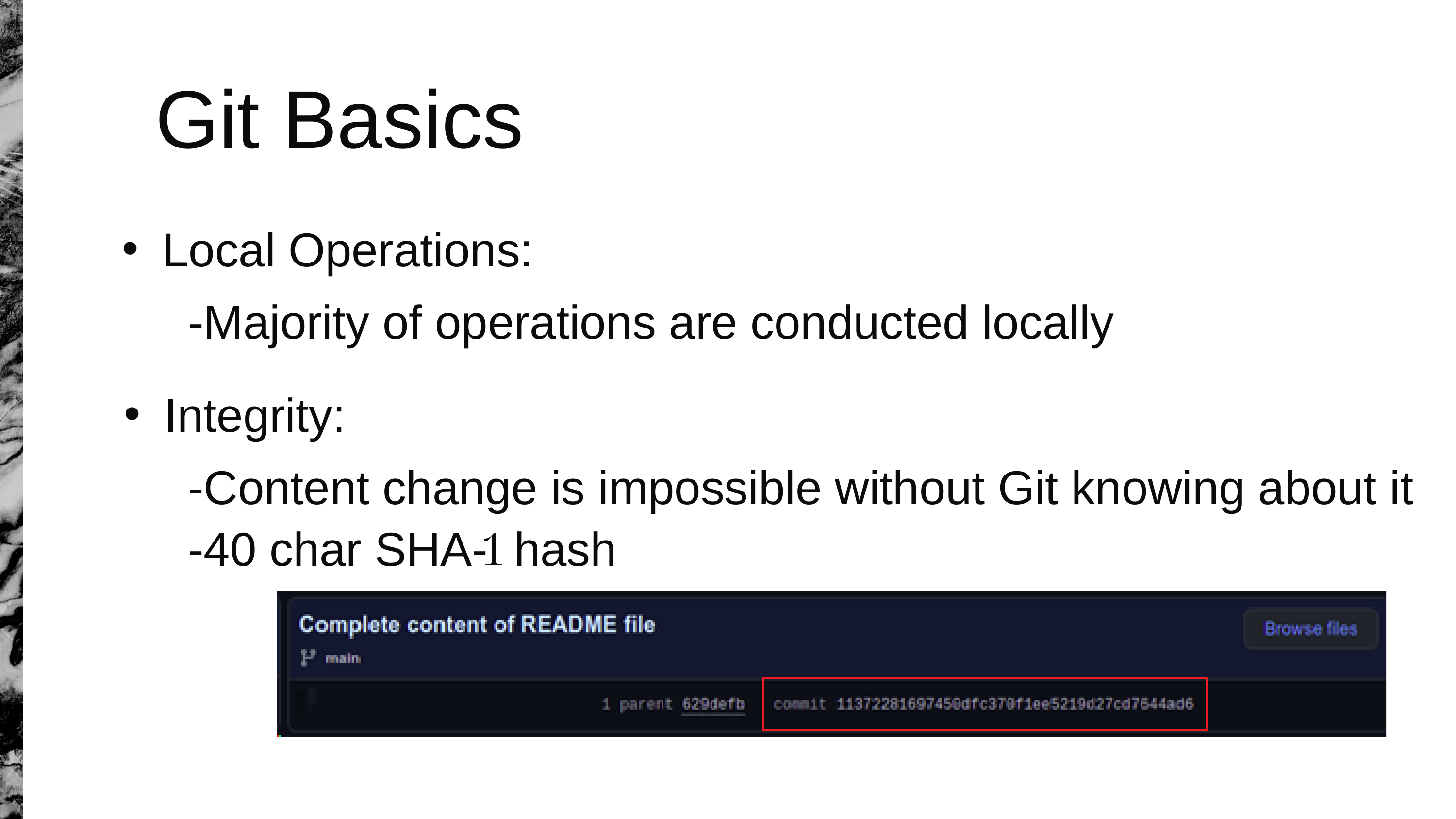

Git Basics
Local Operations:
-Majority of operations are conducted locally
Integrity:
-Content change is impossible without Git knowing about it
-40 char SHA-  hash
1